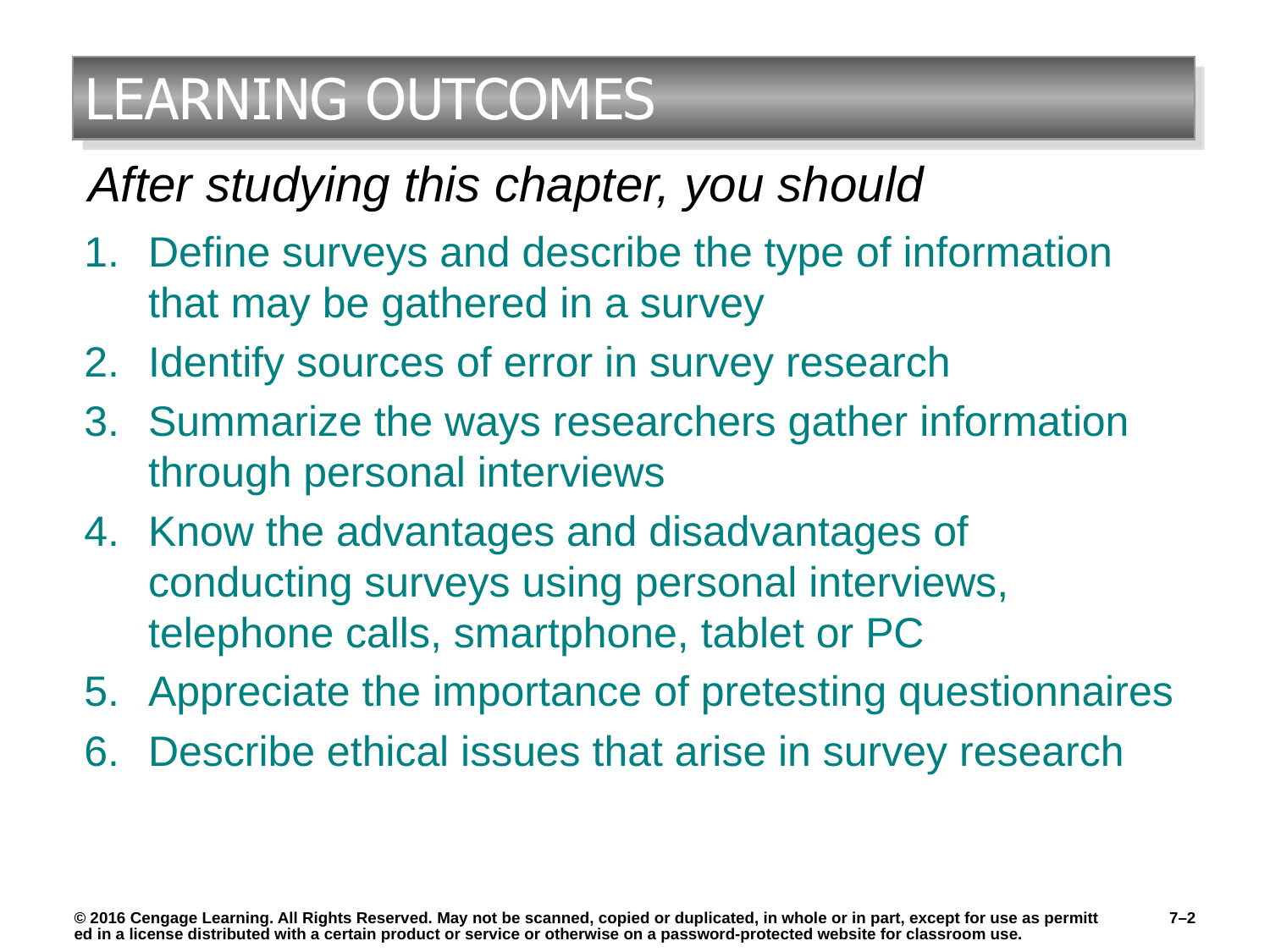

# LEARNING OUTCOMES
Define surveys and describe the type of information that may be gathered in a survey
Identify sources of error in survey research
Summarize the ways researchers gather information through personal interviews
Know the advantages and disadvantages of conducting surveys using personal interviews, telephone calls, smartphone, tablet or PC
Appreciate the importance of pretesting questionnaires
Describe ethical issues that arise in survey research
7–2
© 2016 Cengage Learning. All Rights Reserved. May not be scanned, copied or duplicated, in whole or in part, except for use as permitted in a license distributed with a certain product or service or otherwise on a password-protected website for classroom use.